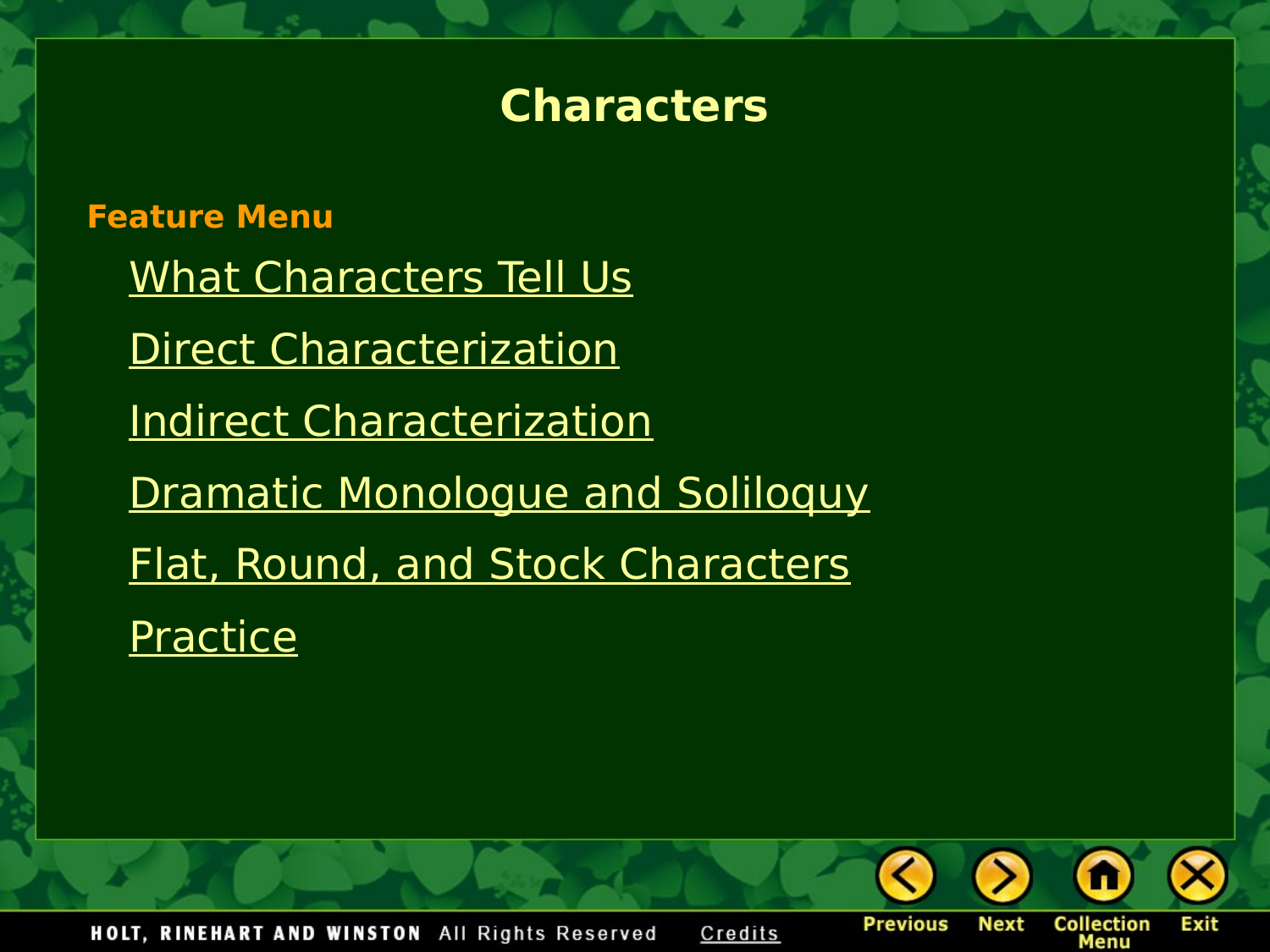

# Characters
Feature Menu
What Characters Tell Us
Direct Characterization
Indirect Characterization
Dramatic Monologue and Soliloquy
Flat, Round, and Stock Characters
Practice